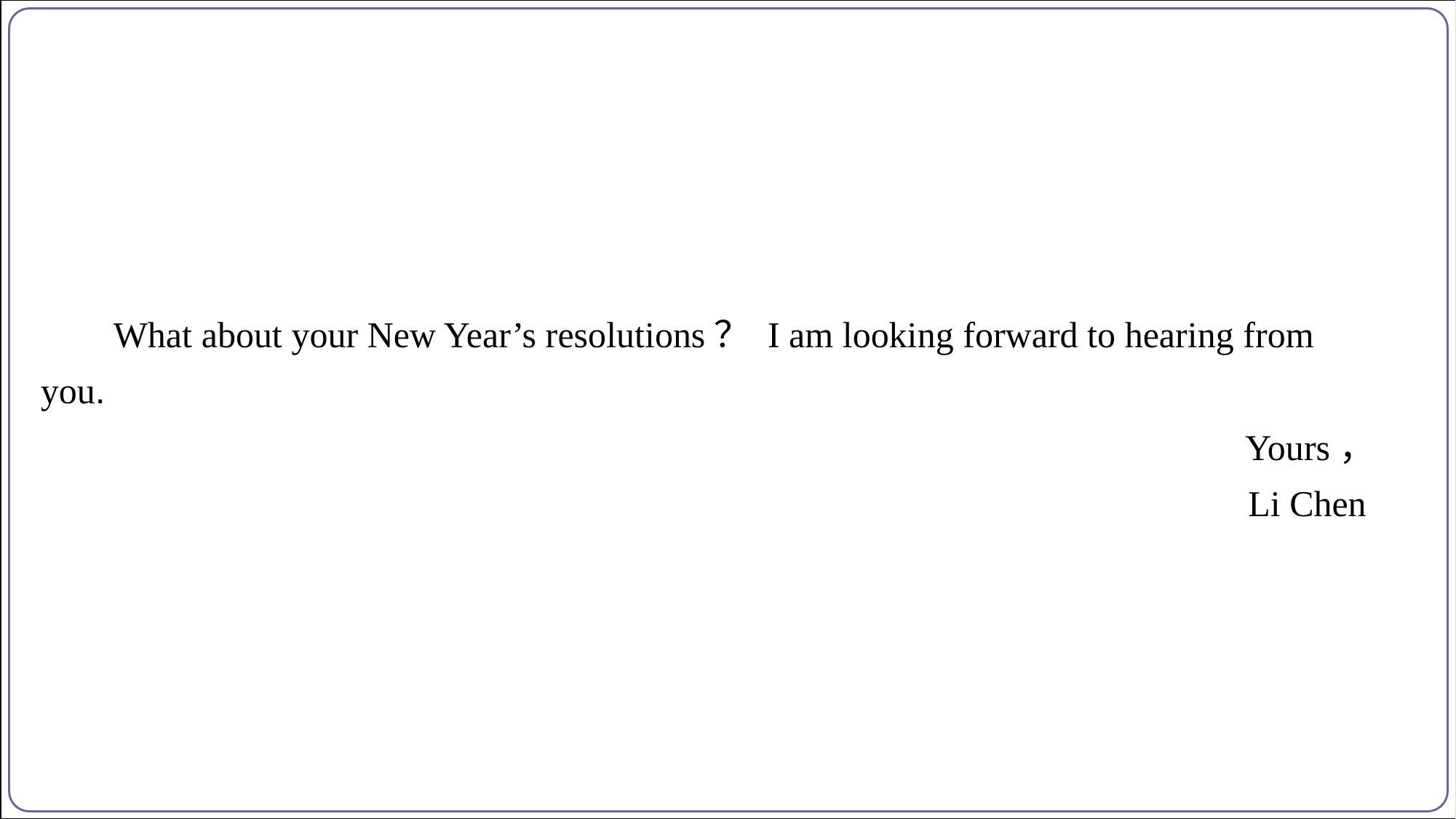

What about your New Year’s resolutions？ I am looking forward to hearing from
you.
Yours，
Li Chen